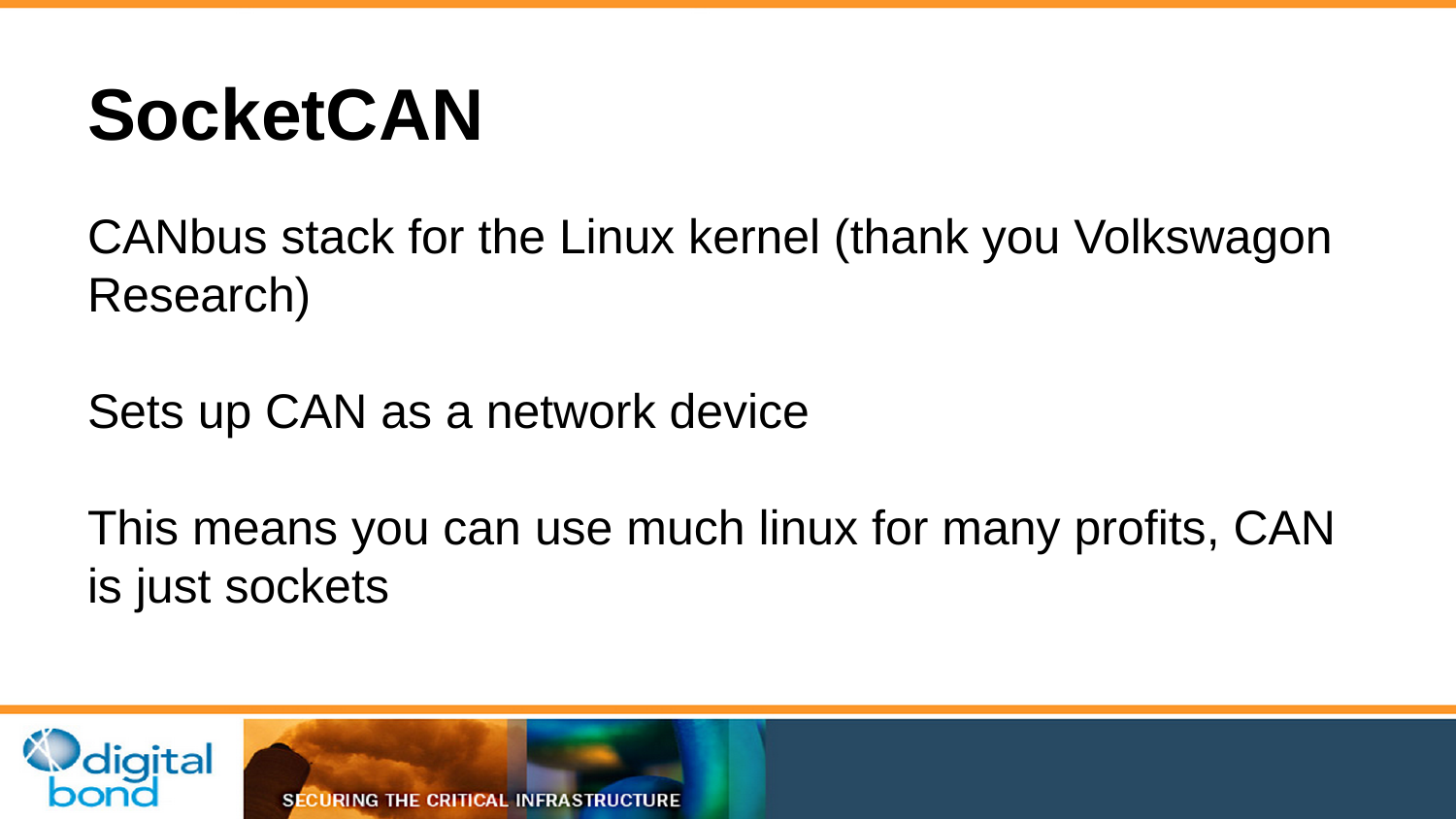

# SocketCAN
CANbus stack for the Linux kernel (thank you Volkswagon Research)

Sets up CAN as a network device

This means you can use much linux for many profits, CAN is just sockets